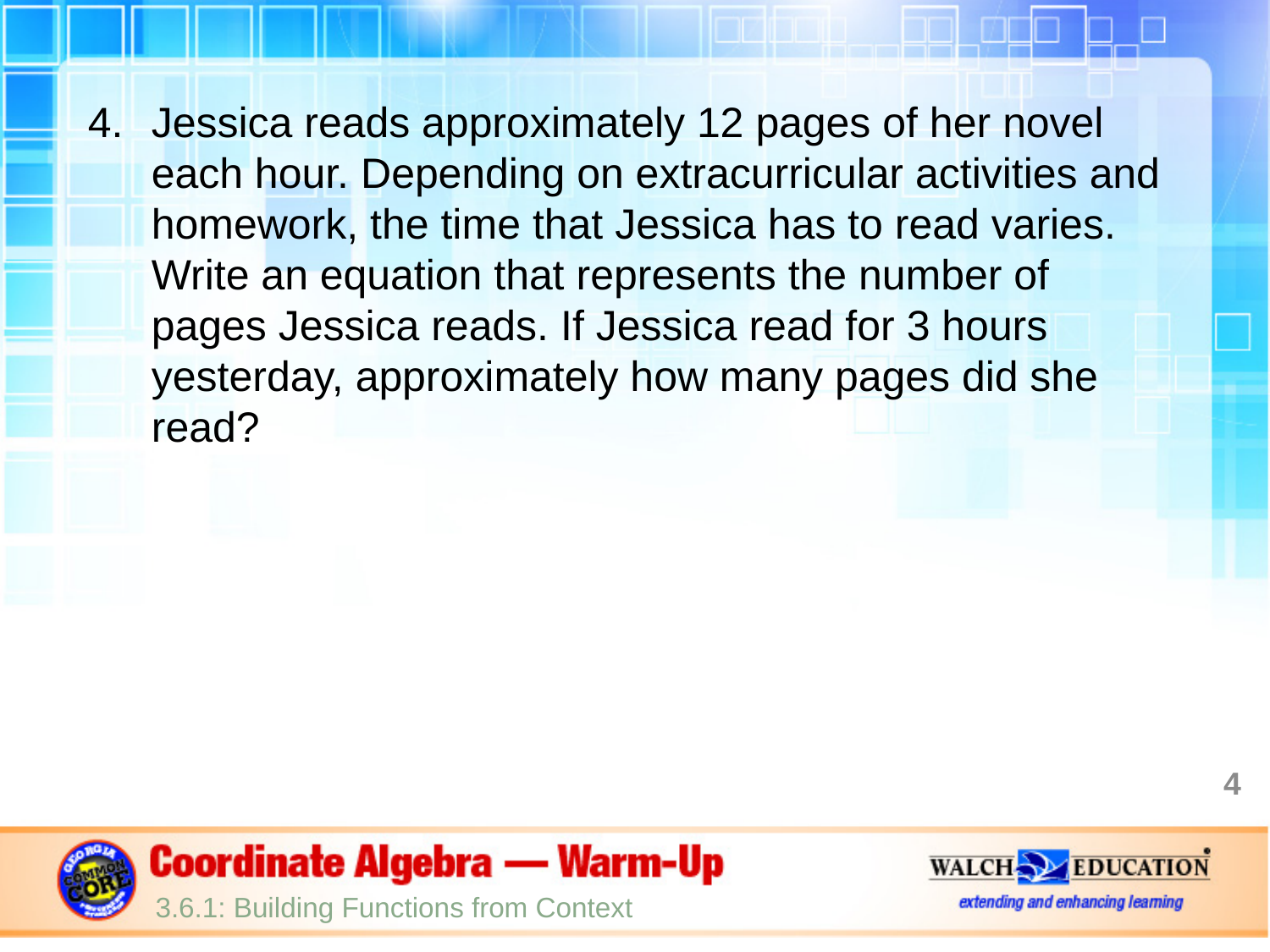

Jessica reads approximately 12 pages of her novel each hour. Depending on extracurricular activities and homework, the time that Jessica has to read varies. Write an equation that represents the number of pages Jessica reads. If Jessica read for 3 hours yesterday, approximately how many pages did she read?
4

3.6.1: Building Functions from Context